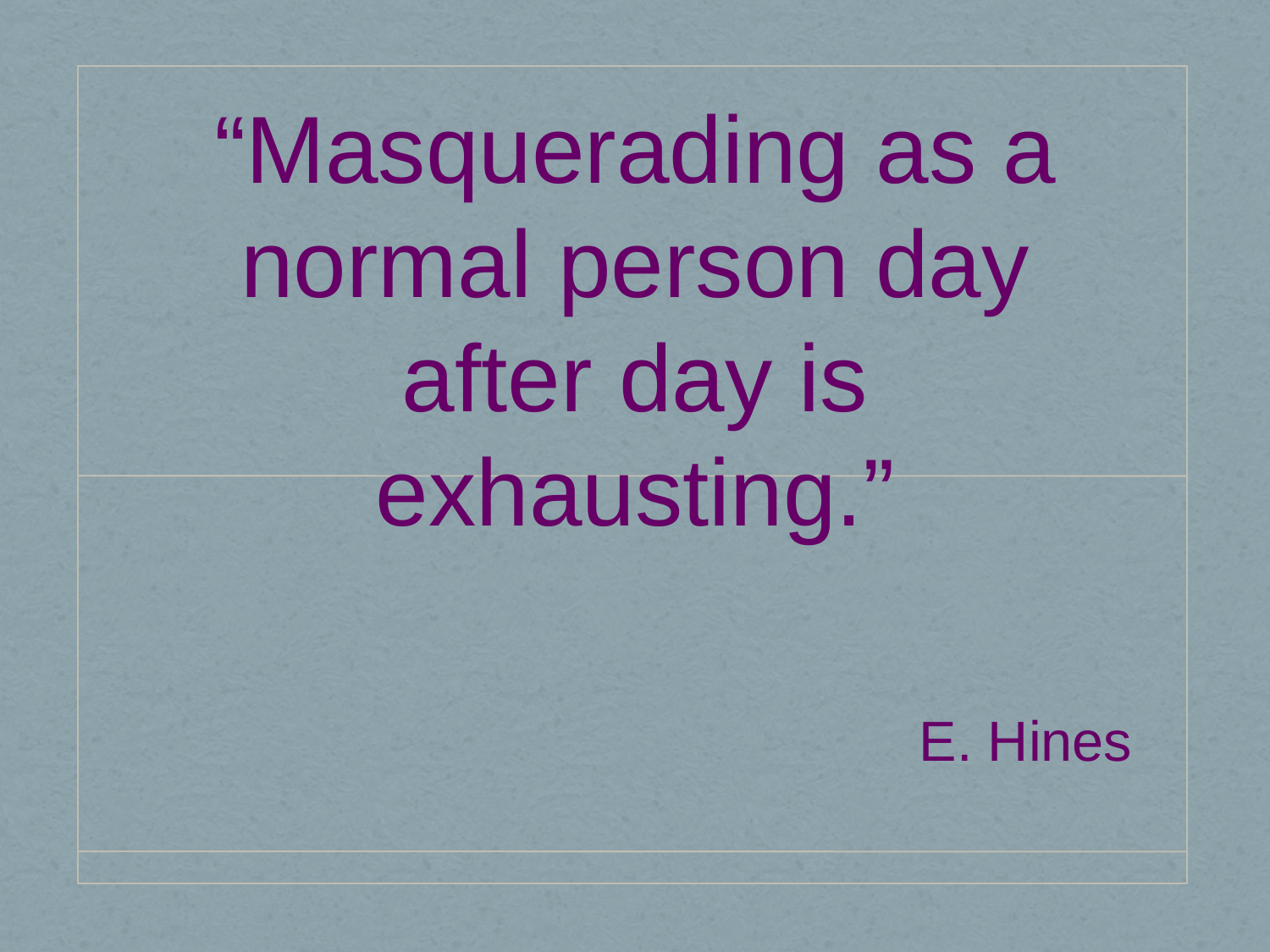

# “Masquerading as a normal person day after day is exhausting.”
E. Hines